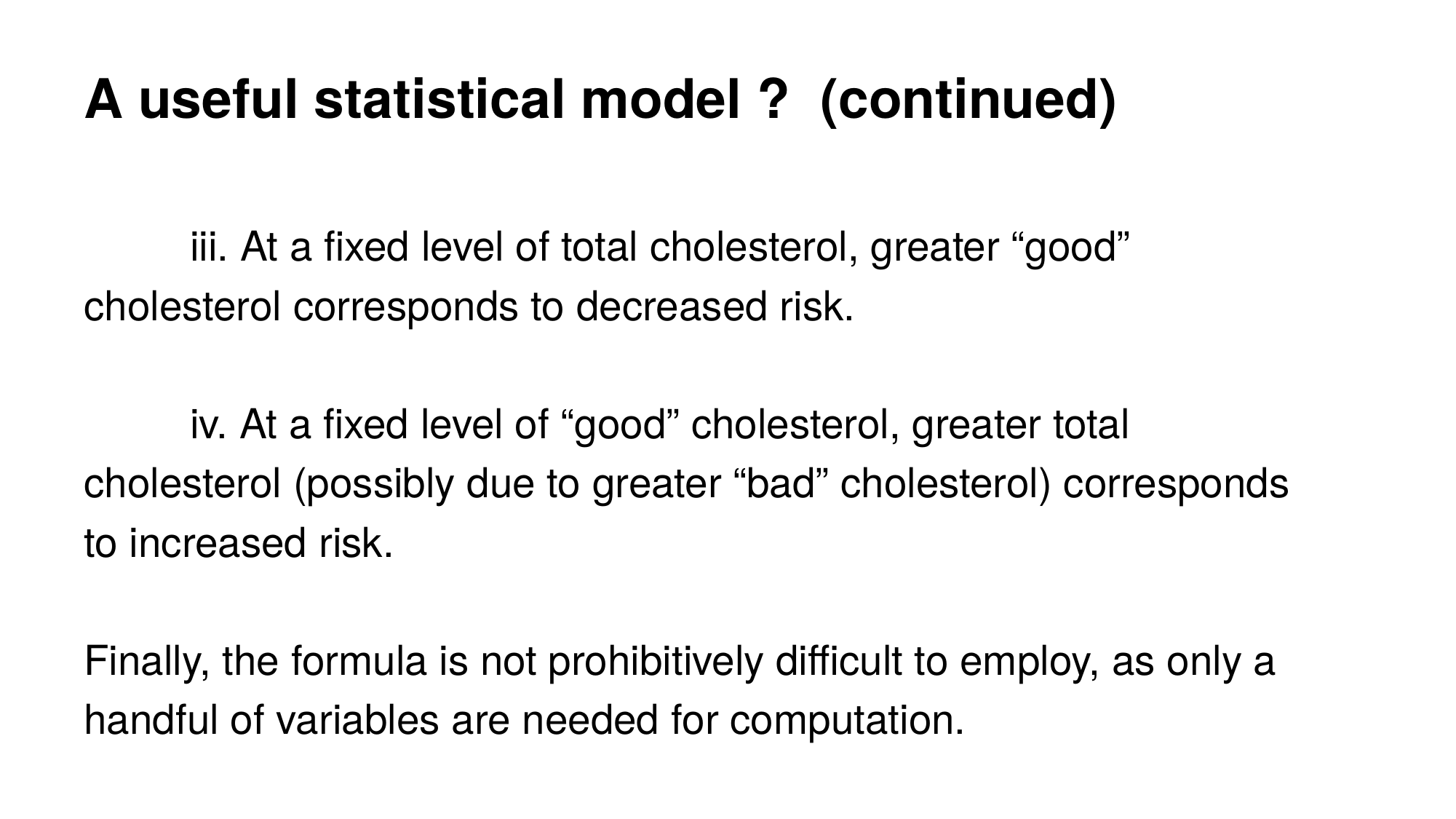

# A useful statistical model ?  (continued)
	iii. At a fixed level of total cholesterol, greater “good” cholesterol corresponds to decreased risk.

	iv. At a fixed level of “good” cholesterol, greater total cholesterol (possibly due to greater “bad” cholesterol) corresponds to increased risk.

Finally, the formula is not prohibitively difficult to employ, as only a handful of variables are needed for computation.